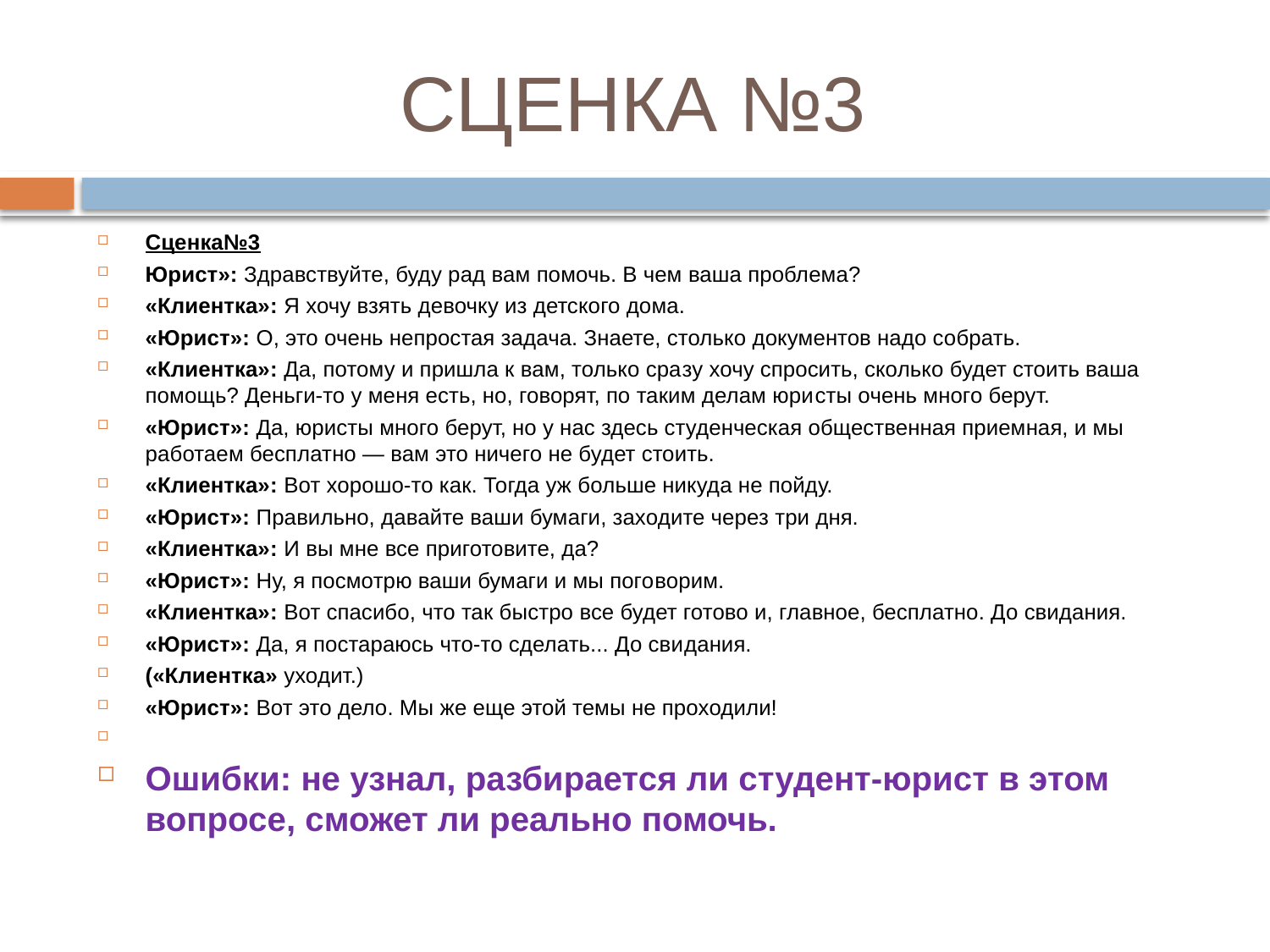

# СЦЕНКА №3
Сценка№3
Юрист»: Здравствуйте, буду рад вам помочь. В чем ваша проблема?
«Клиентка»: Я хочу взять девочку из детского дома.
«Юрист»: О, это очень непростая задача. Знаете, столько документов надо собрать.
«Клиентка»: Да, потому и пришла к вам, только сра­зу хочу спросить, сколько будет стоить ваша помощь? Деньги-то у меня есть, но, говорят, по таким делам юри­сты очень много берут.
«Юрист»: Да, юристы много берут, но у нас здесь студенческая общественная приемная, и мы работаем бесплатно — вам это ничего не будет стоить.
«Клиентка»: Вот хорошо-то как. Тогда уж больше никуда не пойду.
«Юрист»: Правильно, давайте ваши бумаги, заходите через три дня.
«Клиентка»: И вы мне все приготовите, да?
«Юрист»: Ну, я посмотрю ваши бумаги и мы пого­ворим.
«Клиентка»: Вот спасибо, что так быстро все будет готово и, главное, бесплатно. До свидания.
«Юрист»: Да, я постараюсь что-то сделать... До сви­дания.
(«Клиентка» уходит.)
«Юрист»: Вот это дело. Мы же еще этой темы не проходили!

Ошибки: не узнал, разбирается ли студент-юрист в этом вопросе, сможет ли реально помочь.